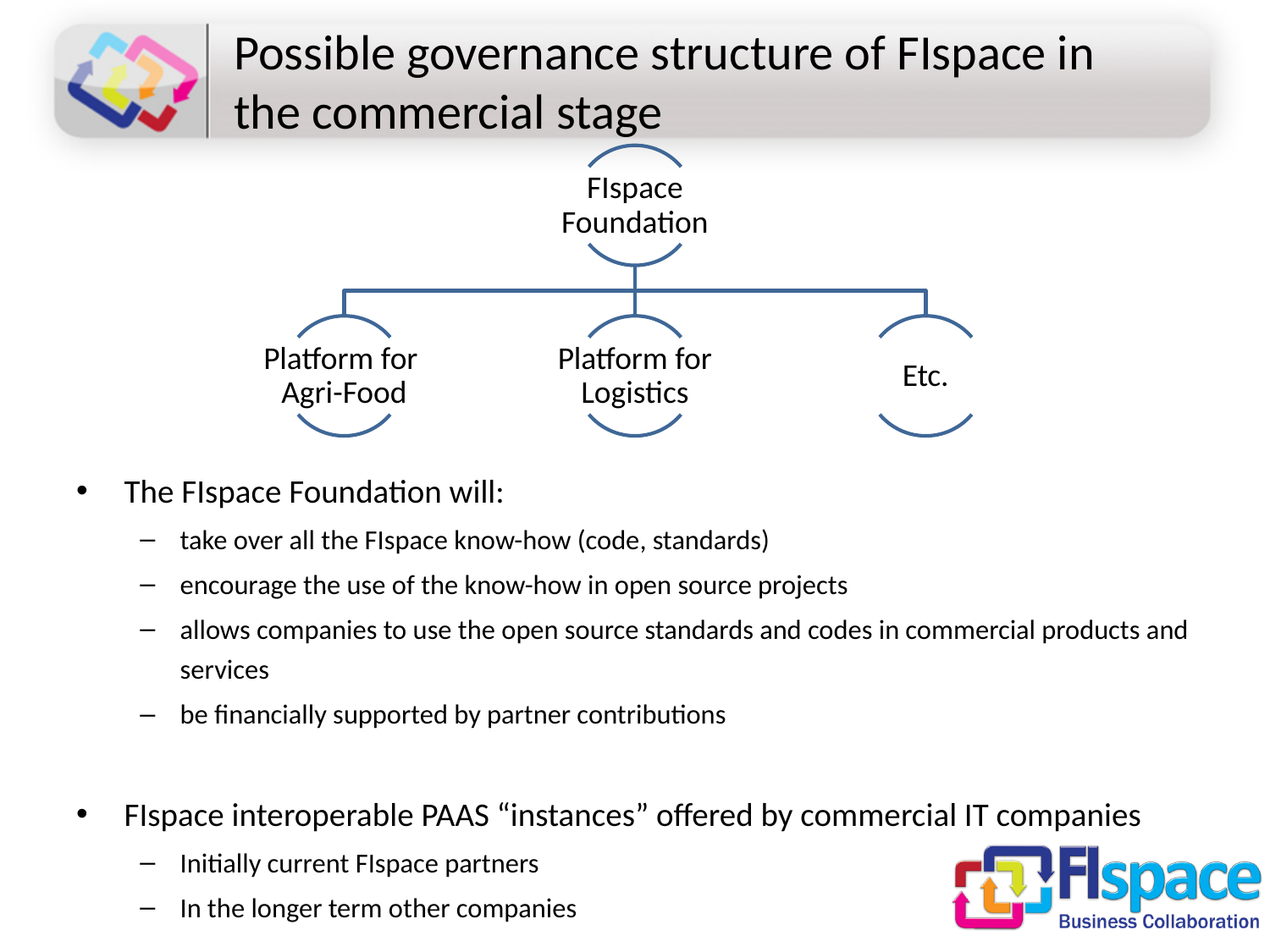

# Possible governance structure of FIspace in the commercial stage
FIspace Foundation
Platform for
Agri-Food
Platform for Logistics
Etc.
The FIspace Foundation will:
take over all the FIspace know-how (code, standards)
encourage the use of the know-how in open source projects
allows companies to use the open source standards and codes in commercial products and services
be financially supported by partner contributions

FIspace interoperable PAAS “instances” offered by commercial IT companies
Initially current FIspace partners
In the longer term other companies